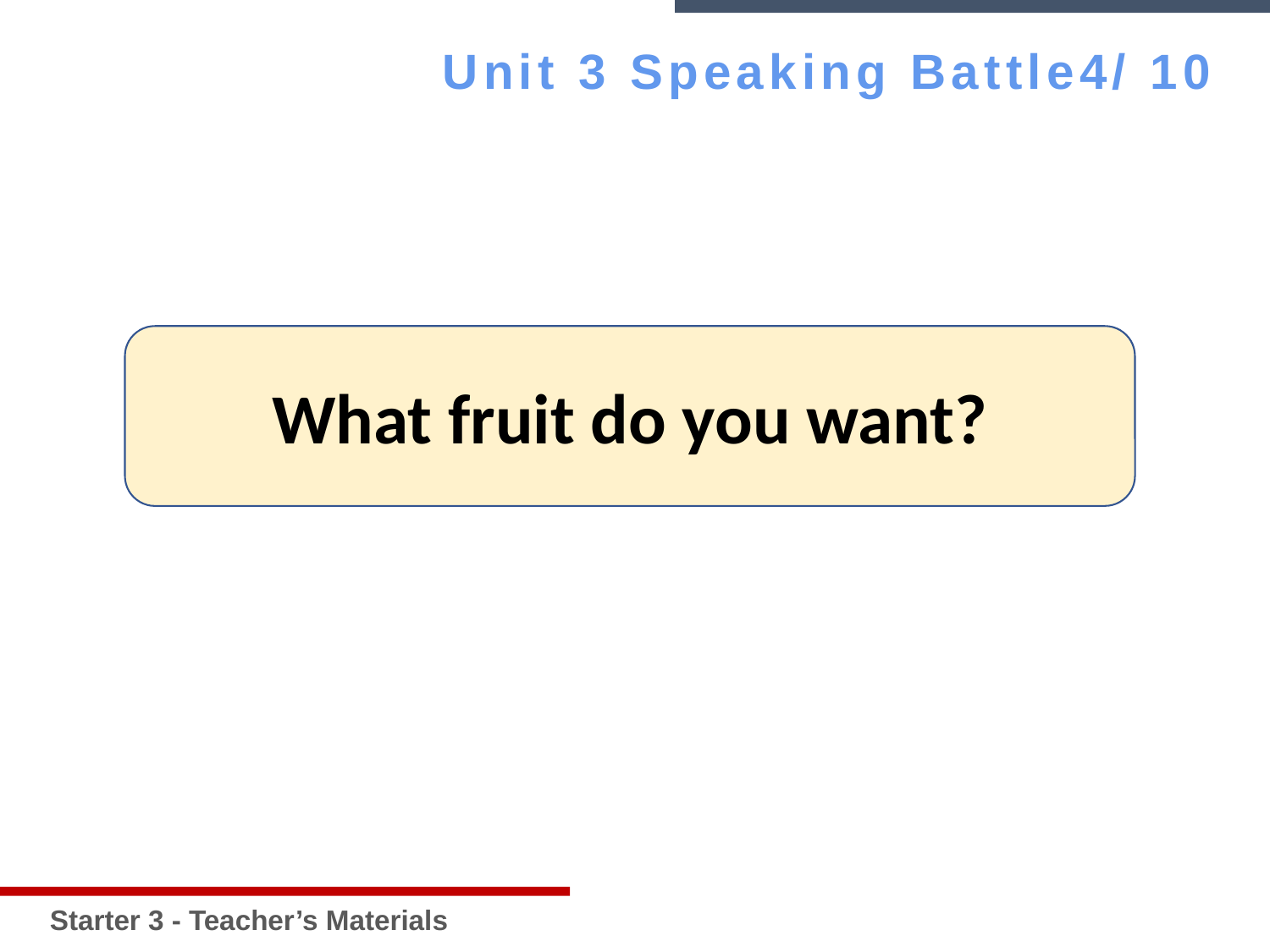

Starter 3 - Teacher’s Materials
Unit 3 Speaking Battle4/ 10
What fruit do you want?